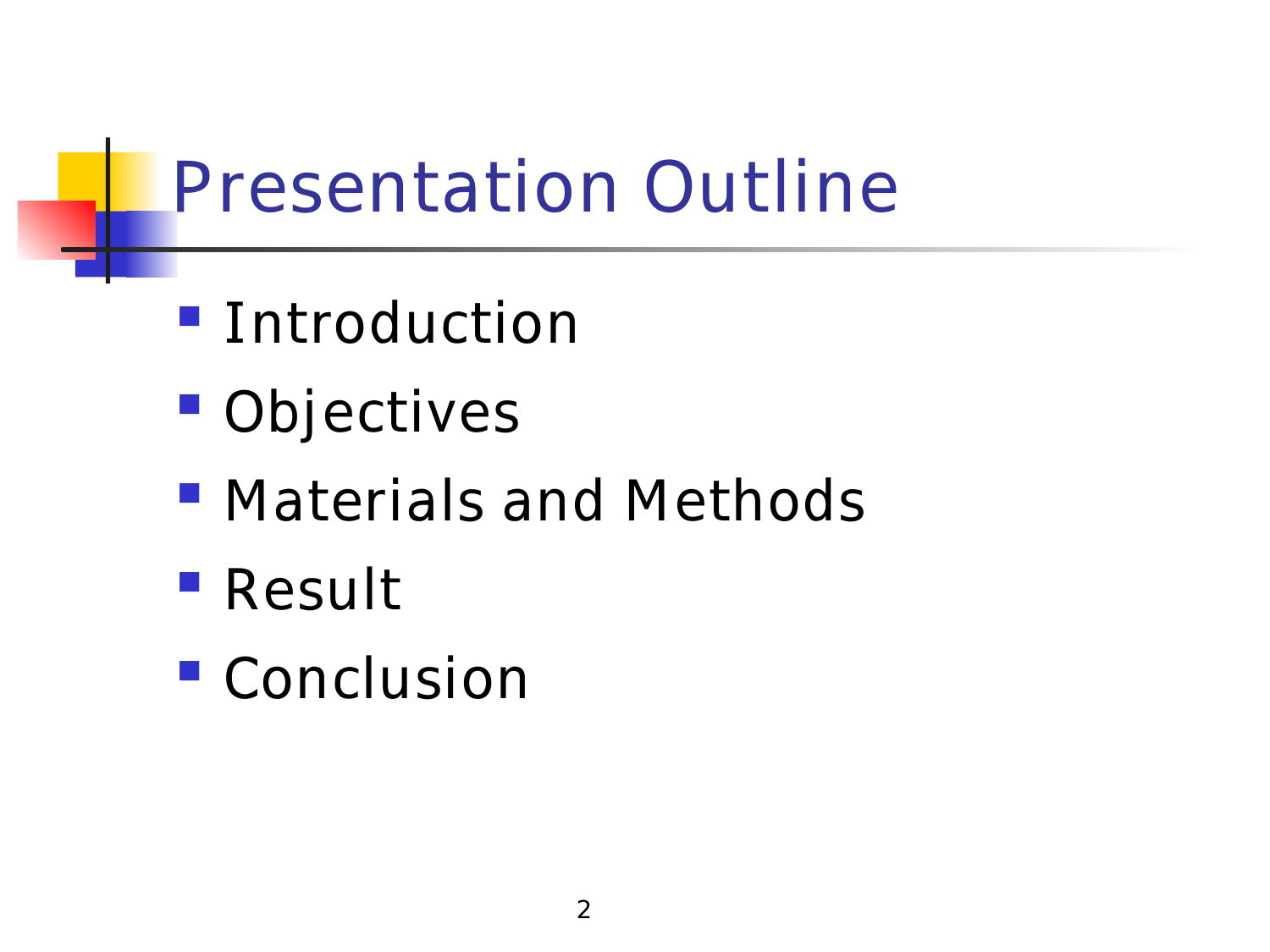

# Presentation Outline
Introduction
Objectives
Materials and Methods
Result
Conclusion

2